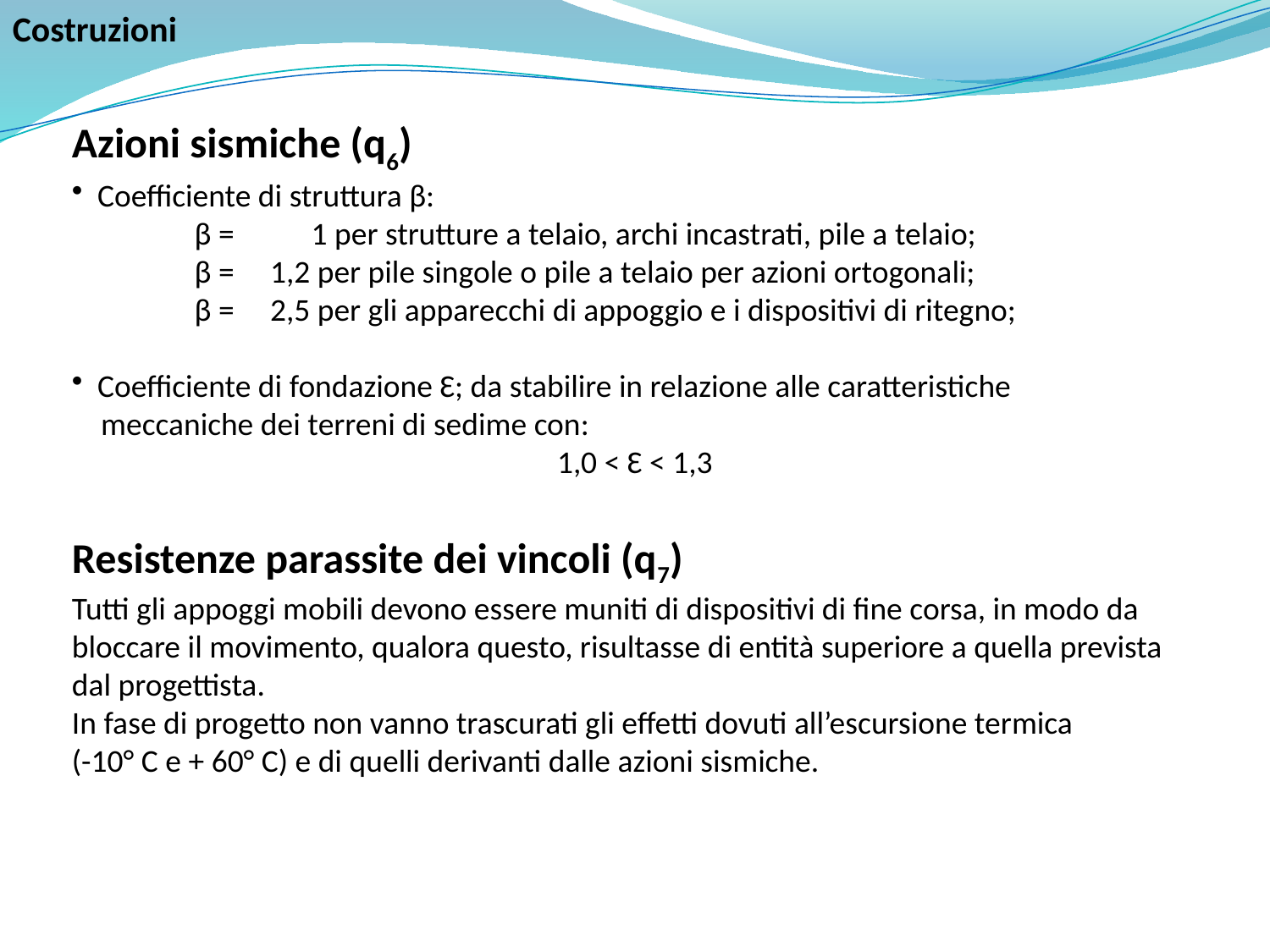

Costruzioni
Azioni sismiche (q6)
  Coefficiente di struttura β:
                 β =	1 per strutture a telaio, archi incastrati, pile a telaio;
                 β =     1,2 per pile singole o pile a telaio per azioni ortogonali;
                 β =     2,5 per gli apparecchi di appoggio e i dispositivi di ritegno;

  Coefficiente di fondazione Ɛ; da stabilire in relazione alle caratteristiche
    meccaniche dei terreni di sedime con:
1,0 < Ɛ < 1,3

Resistenze parassite dei vincoli (q7)
Tutti gli appoggi mobili devono essere muniti di dispositivi di fine corsa, in modo da bloccare il movimento, qualora questo, risultasse di entità superiore a quella prevista dal progettista.
In fase di progetto non vanno trascurati gli effetti dovuti all’escursione termica
(-10° C e + 60° C) e di quelli derivanti dalle azioni sismiche.